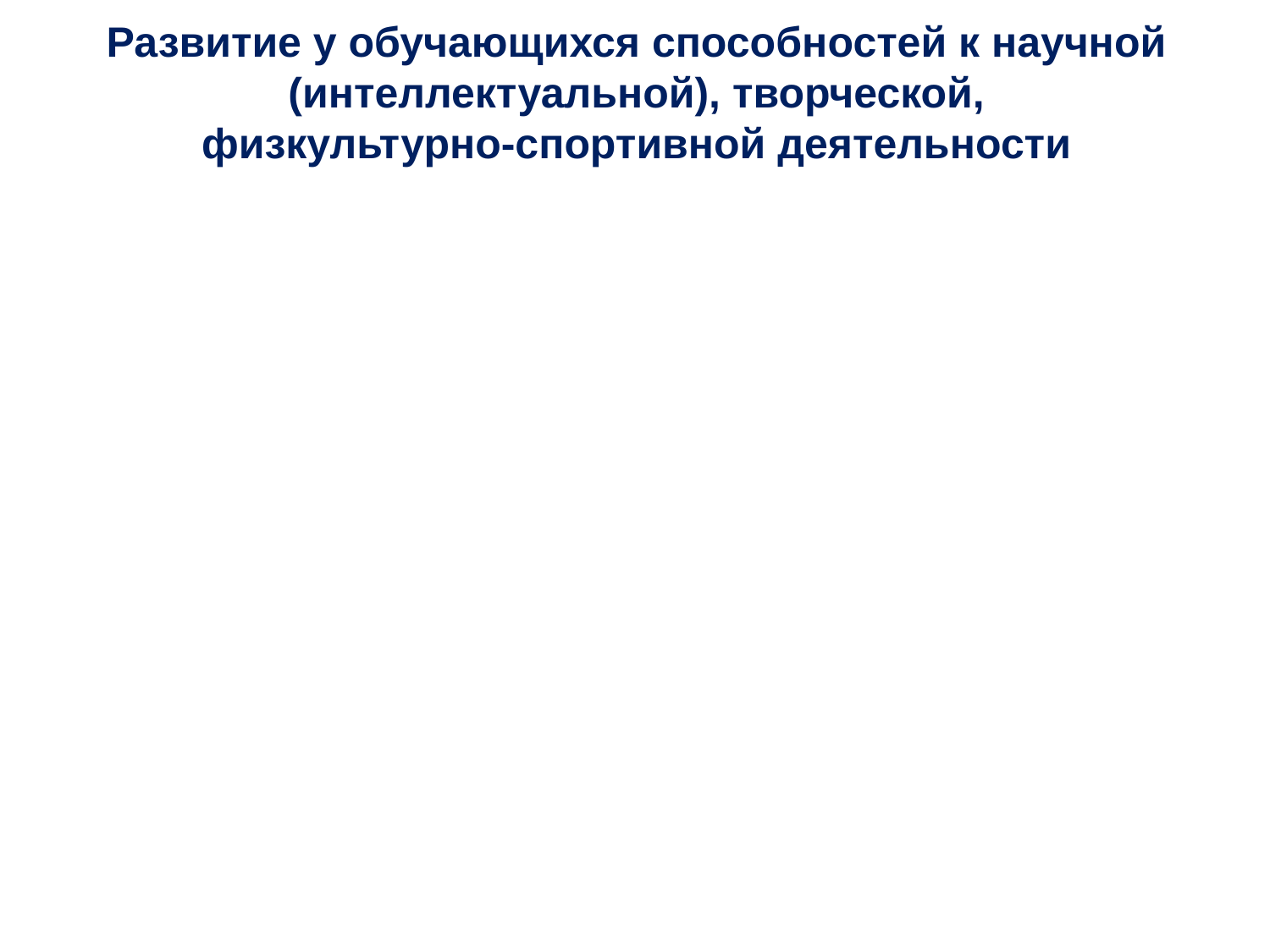

# Развитие у обучающихся способностей к научной (интеллектуальной), творческой, физкультурно-спортивной деятельности